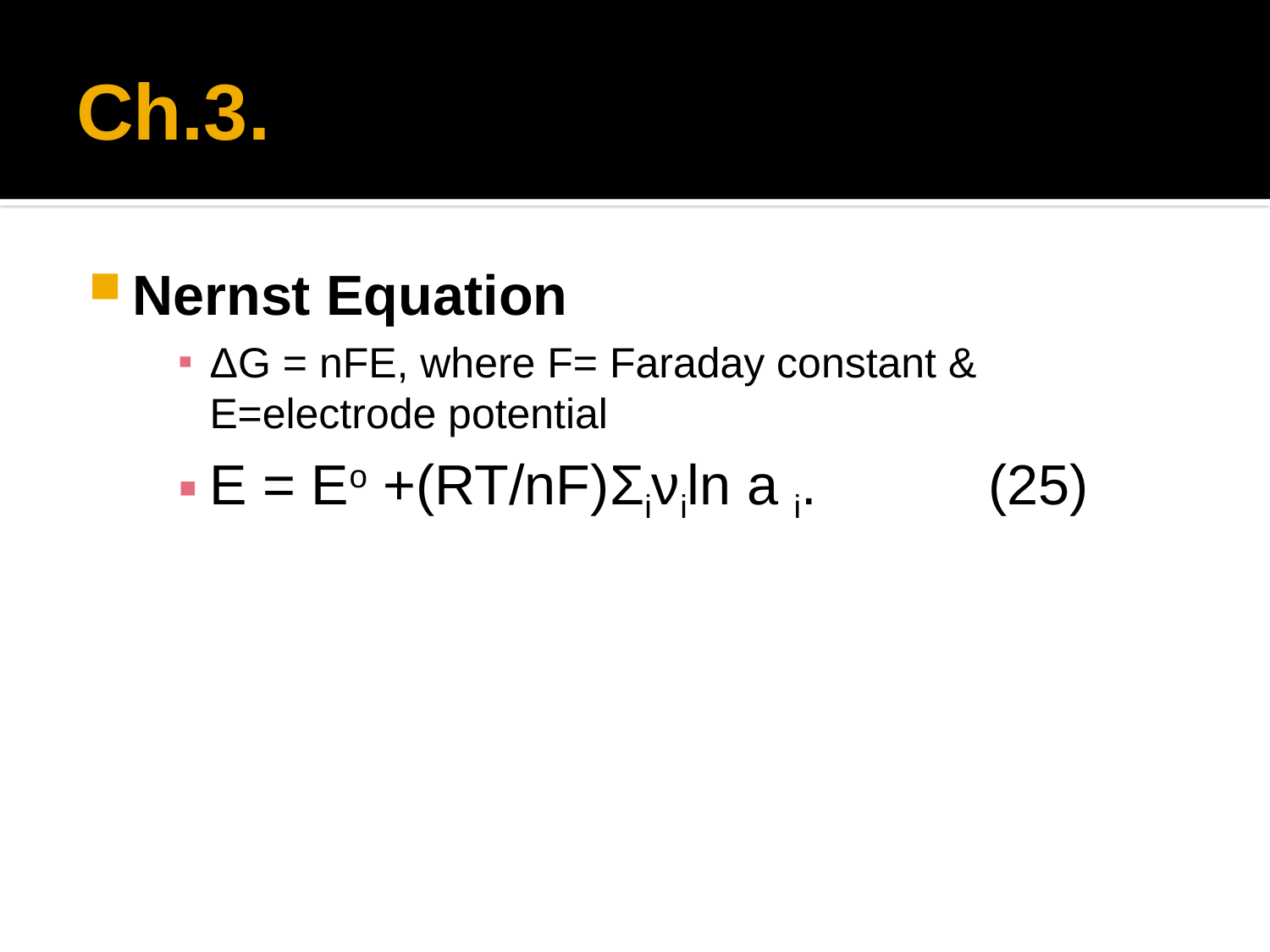

# Ch.3.
Nernst Equation
ΔG = nFE, where F= Faraday constant & E=electrode potential
E = Eo +(RT/nF)Σiνiln a i.           (25)